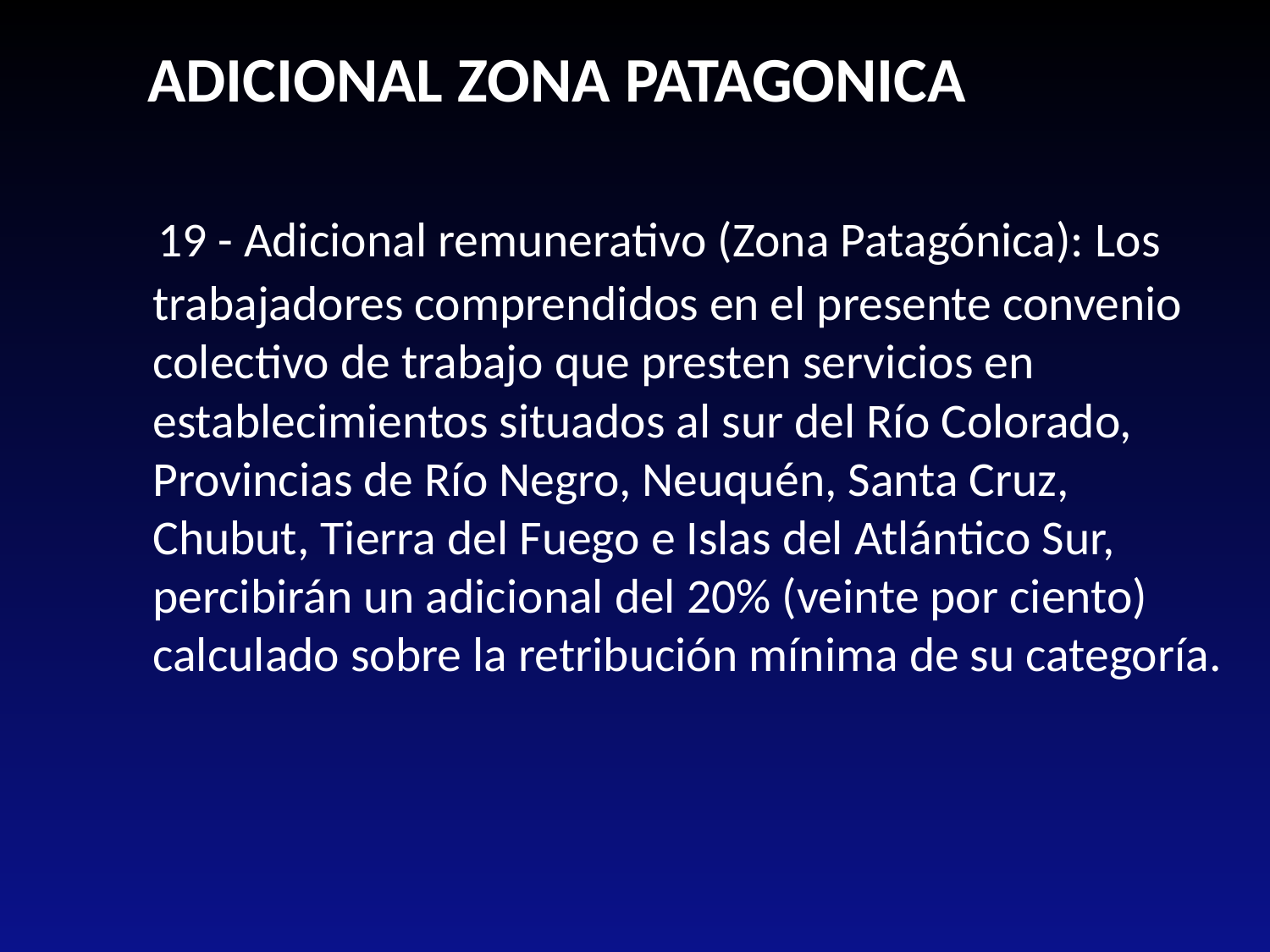

ADICIONAL ZONA PATAGONICA
   19 - Adicional remunerativo (Zona Patagónica): Los trabajadores comprendidos en el presente convenio colectivo de trabajo que presten servicios en establecimientos situados al sur del Río Colorado, Provincias de Río Negro, Neuquén, Santa Cruz, Chubut, Tierra del Fuego e Islas del Atlántico Sur, percibirán un adicional del 20% (veinte por ciento) calculado sobre la retribución mínima de su categoría.